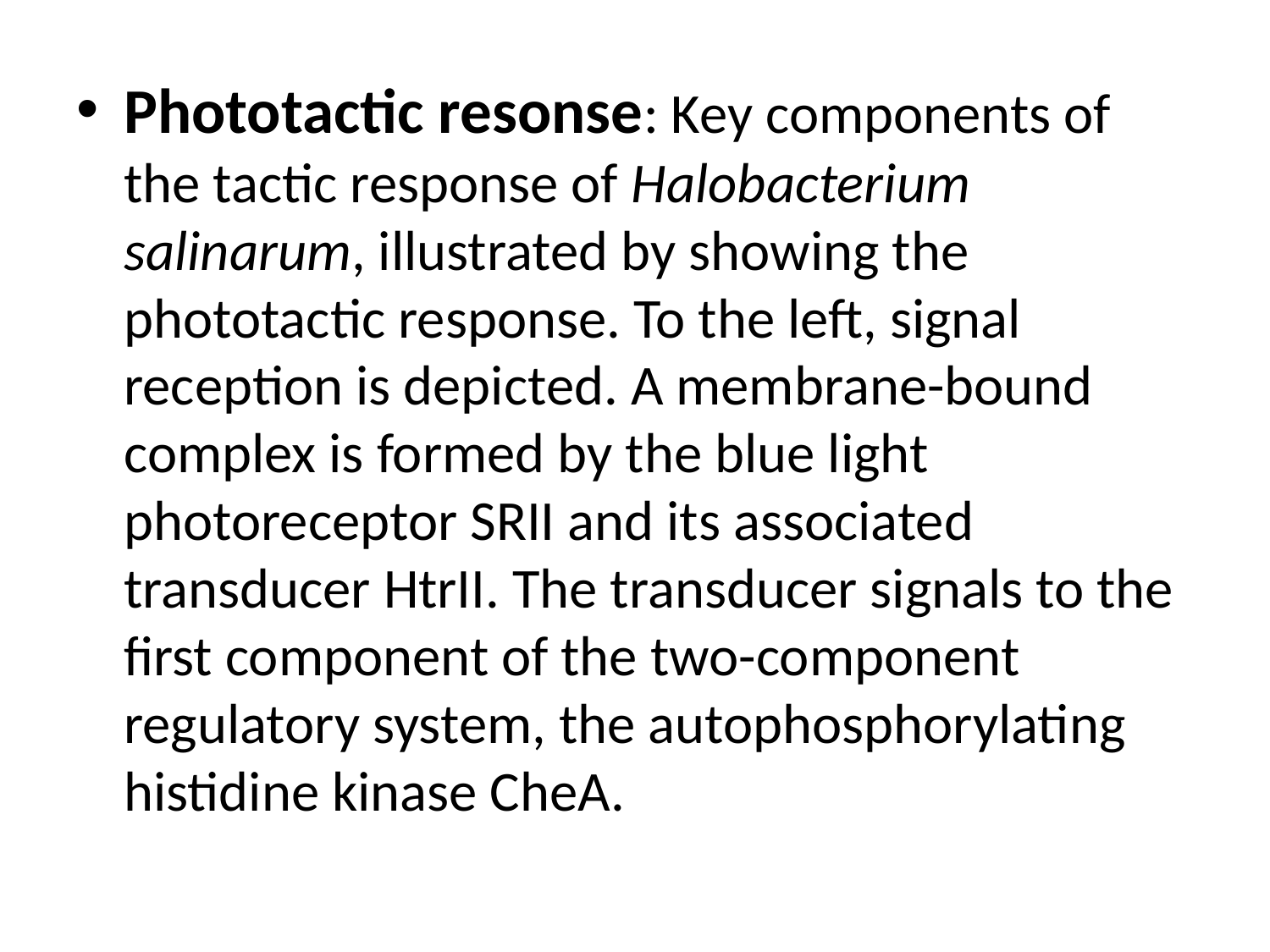

Phototactic resonse: Key components of the tactic response of Halobacterium salinarum, illustrated by showing the phototactic response. To the left, signal reception is depicted. A membrane-bound complex is formed by the blue light photoreceptor SRII and its associated transducer HtrII. The transducer signals to the first component of the two-component regulatory system, the autophosphorylating histidine kinase CheA.